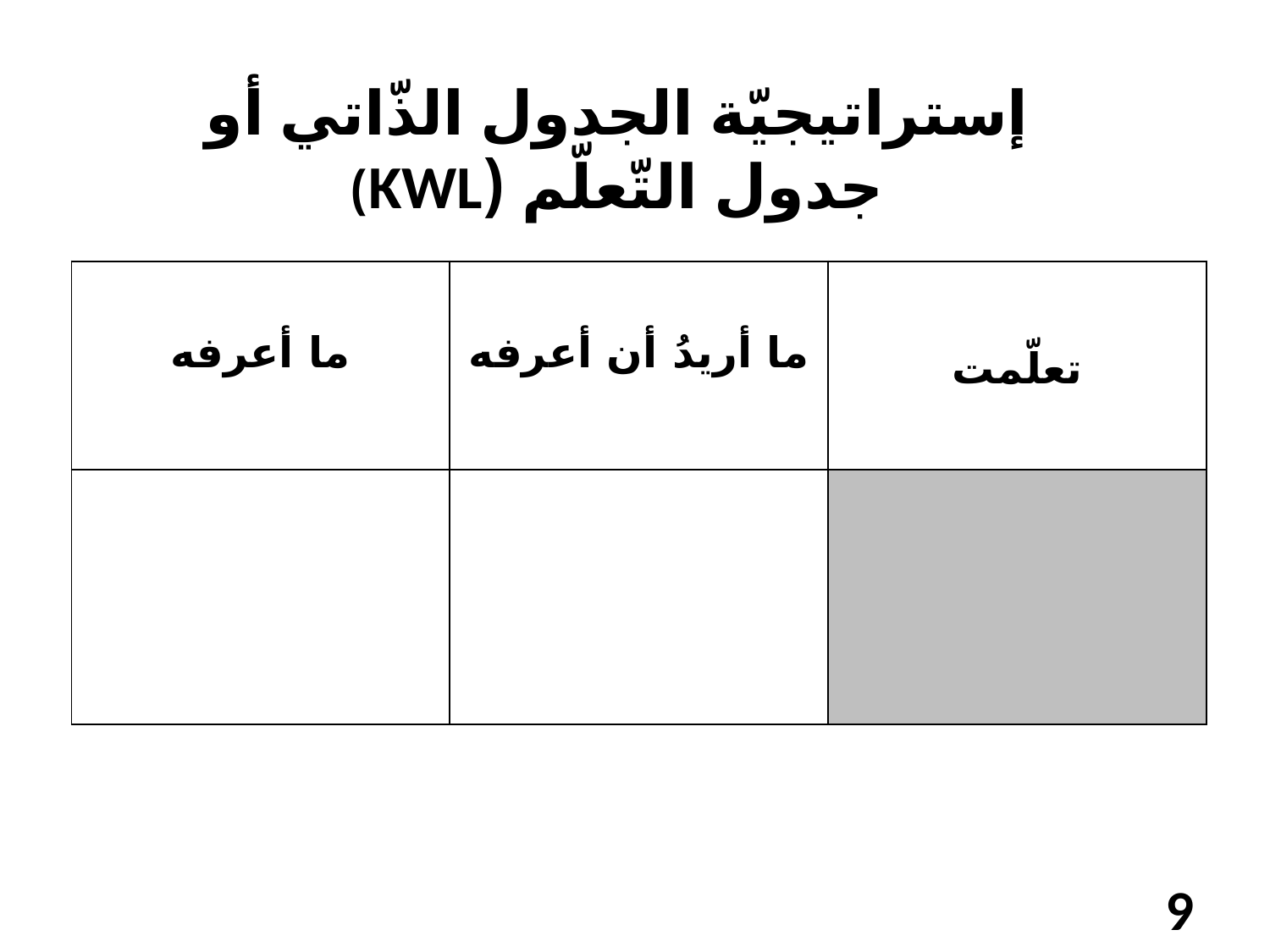

# إستراتيجيّة الجدول الذّاتي أو جدول التّعلّم (KWL)
| ما أعرفه | ما أريدُ أن أعرفه | تعلّمت |
| --- | --- | --- |
|  |  |  |
9